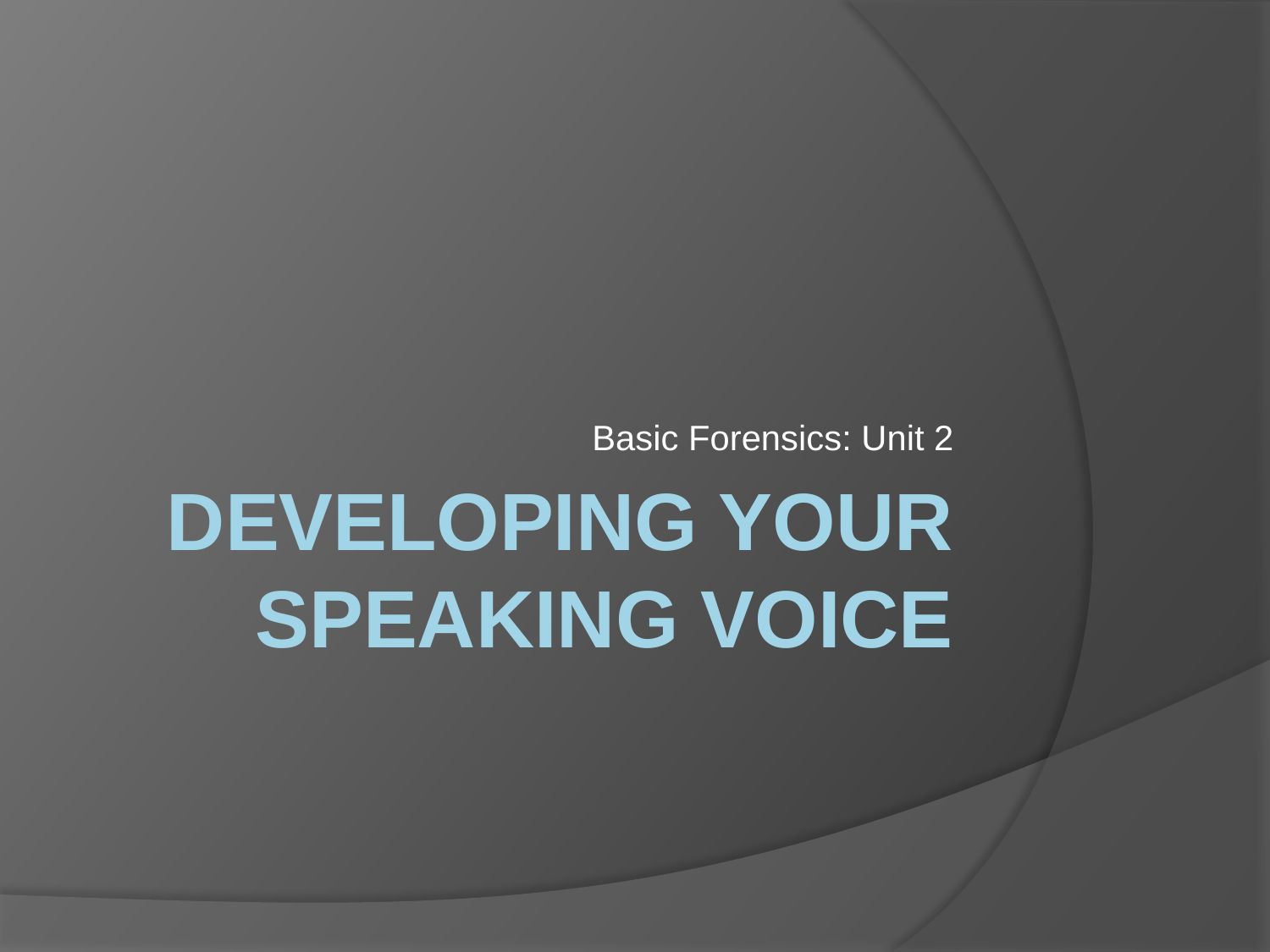

Basic Forensics: Unit 2
# Developing Your Speaking Voice